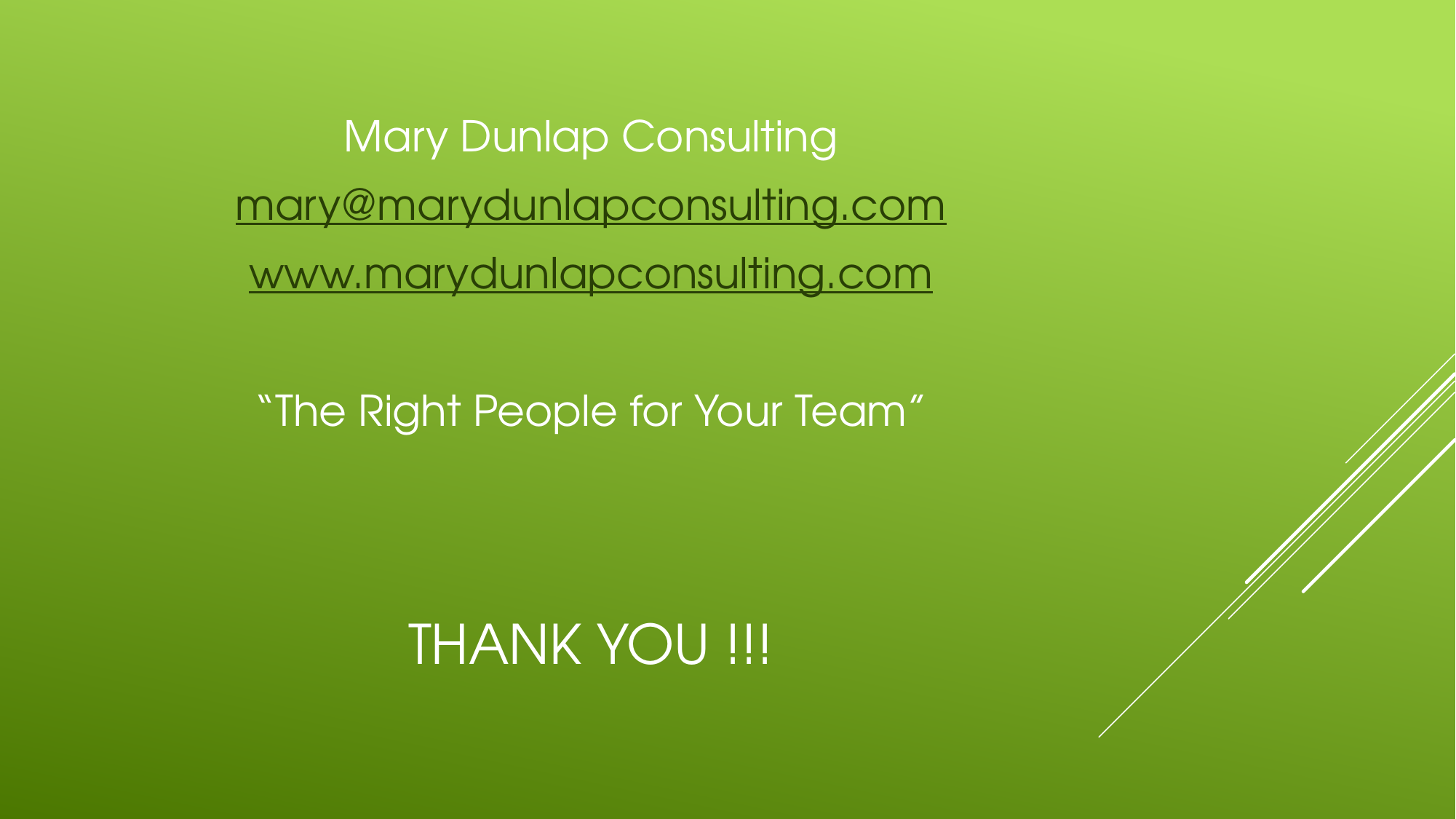

Mary Dunlap Consulting
mary@marydunlapconsulting.com
www.marydunlapconsulting.com

“The Right People for Your Team”

# Thank you !!!